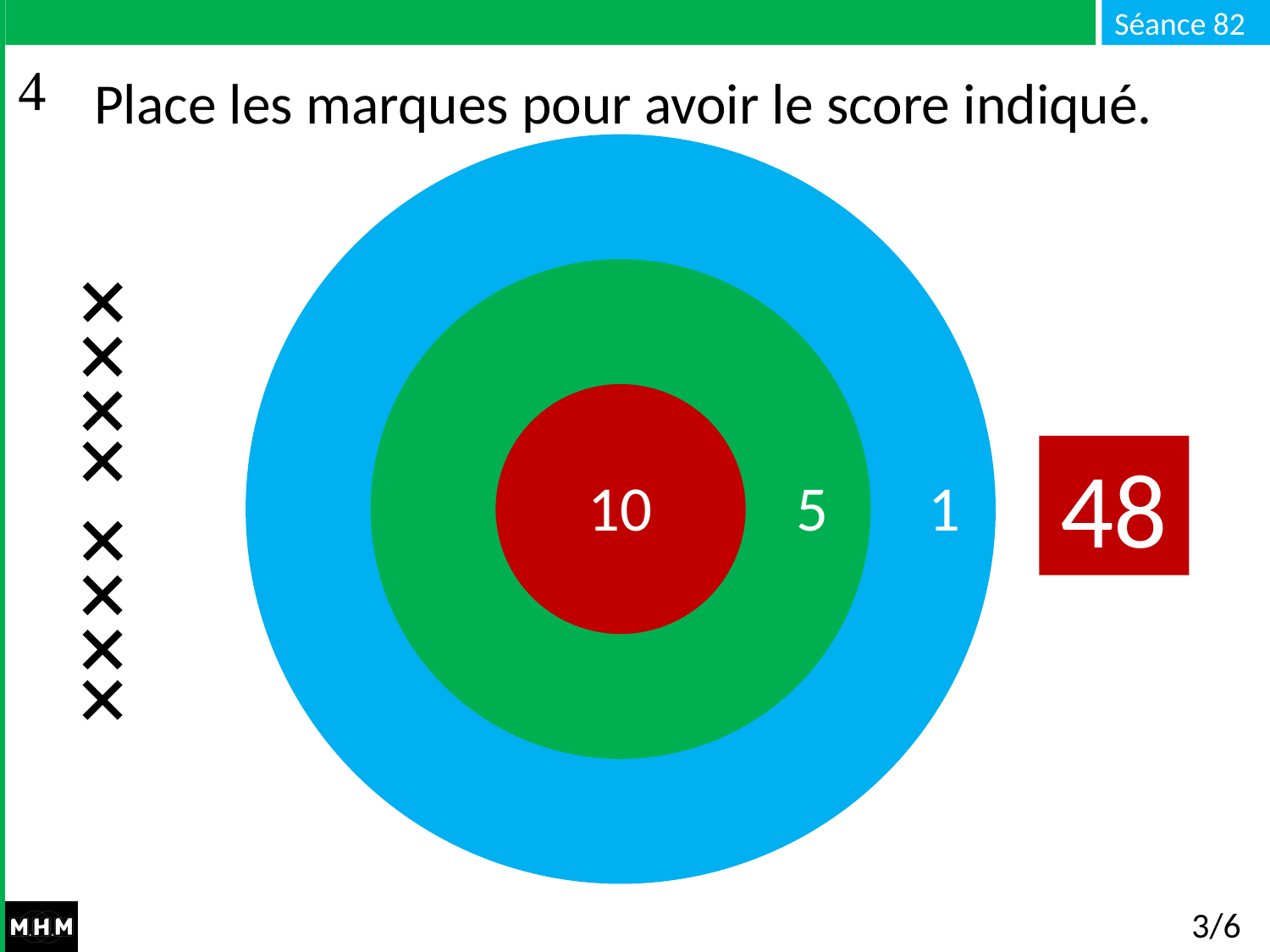

# Place les marques pour avoir le score indiqué.

48
10          5       1

3/6